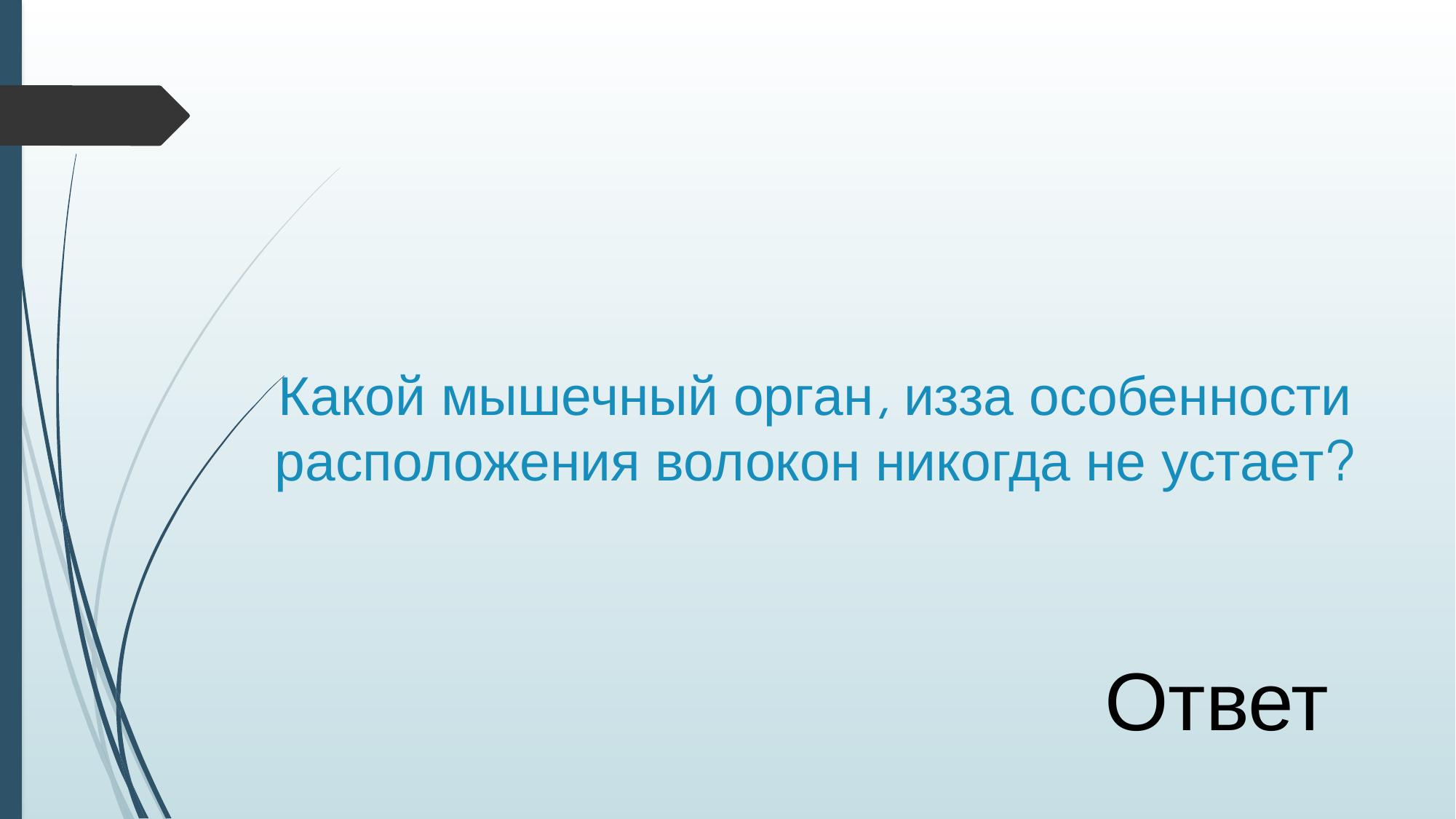

# Какой мышечный орган, изза особенности расположения волокон никогда не устает?
Ответ